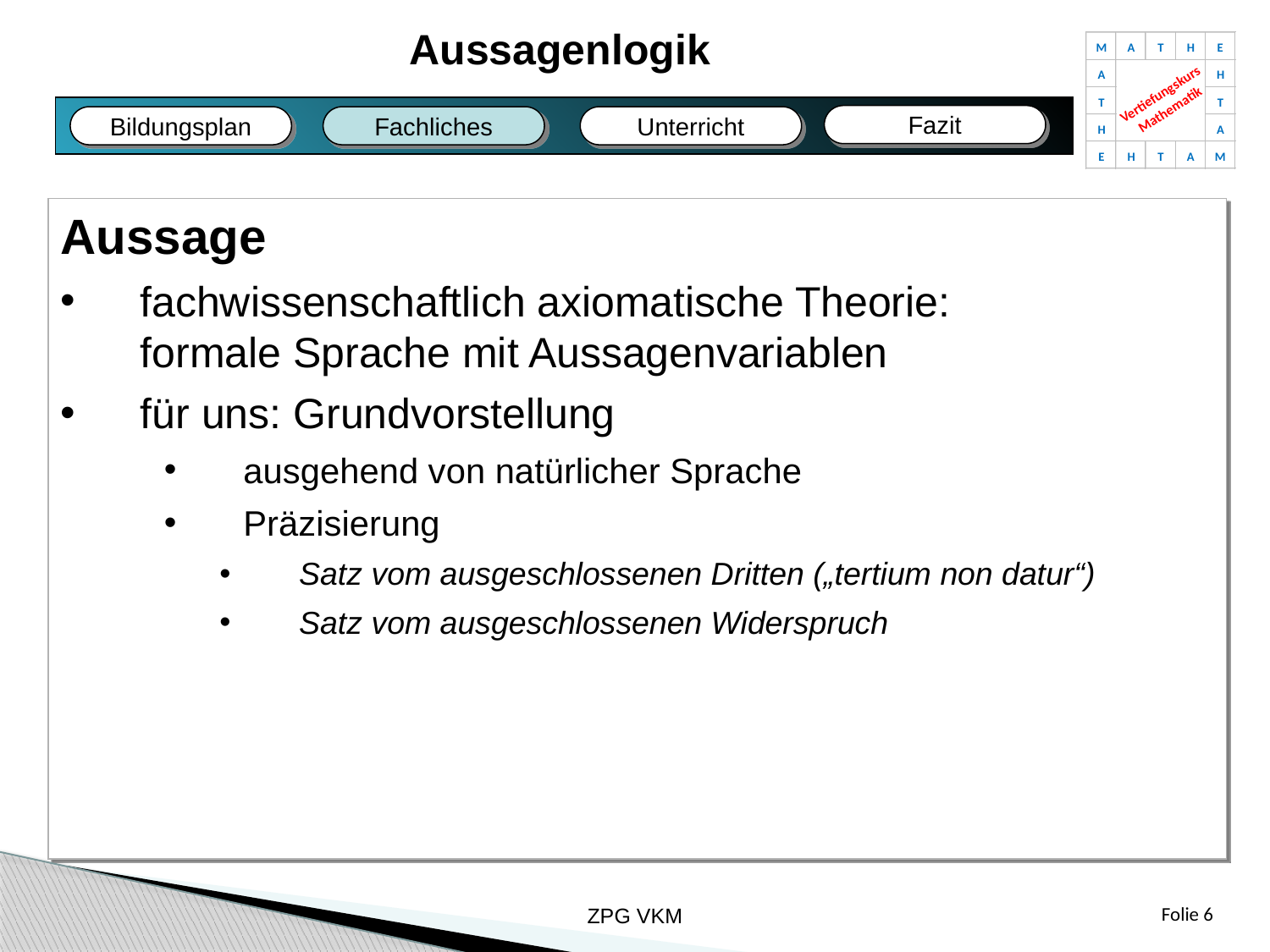

Aussagenlogik

M
A
T
H
E

A
H
Vertiefungskurs
Mathematik

T
T

H
A

E
H
T
A
M

Fazit
Fachliches
Bildungsplan
Unterricht
Fazit
Bildungsplan
Fachliches
Unterricht
Aussage
fachwissenschaftlich axiomatische Theorie:
formale Sprache mit Aussagenvariablen
für uns: Grundvorstellung
ausgehend von natürlicher Sprache
Präzisierung
Satz vom ausgeschlossenen Dritten („tertium non datur“)
Satz vom ausgeschlossenen Widerspruch

ZPG VKM
Folie 6